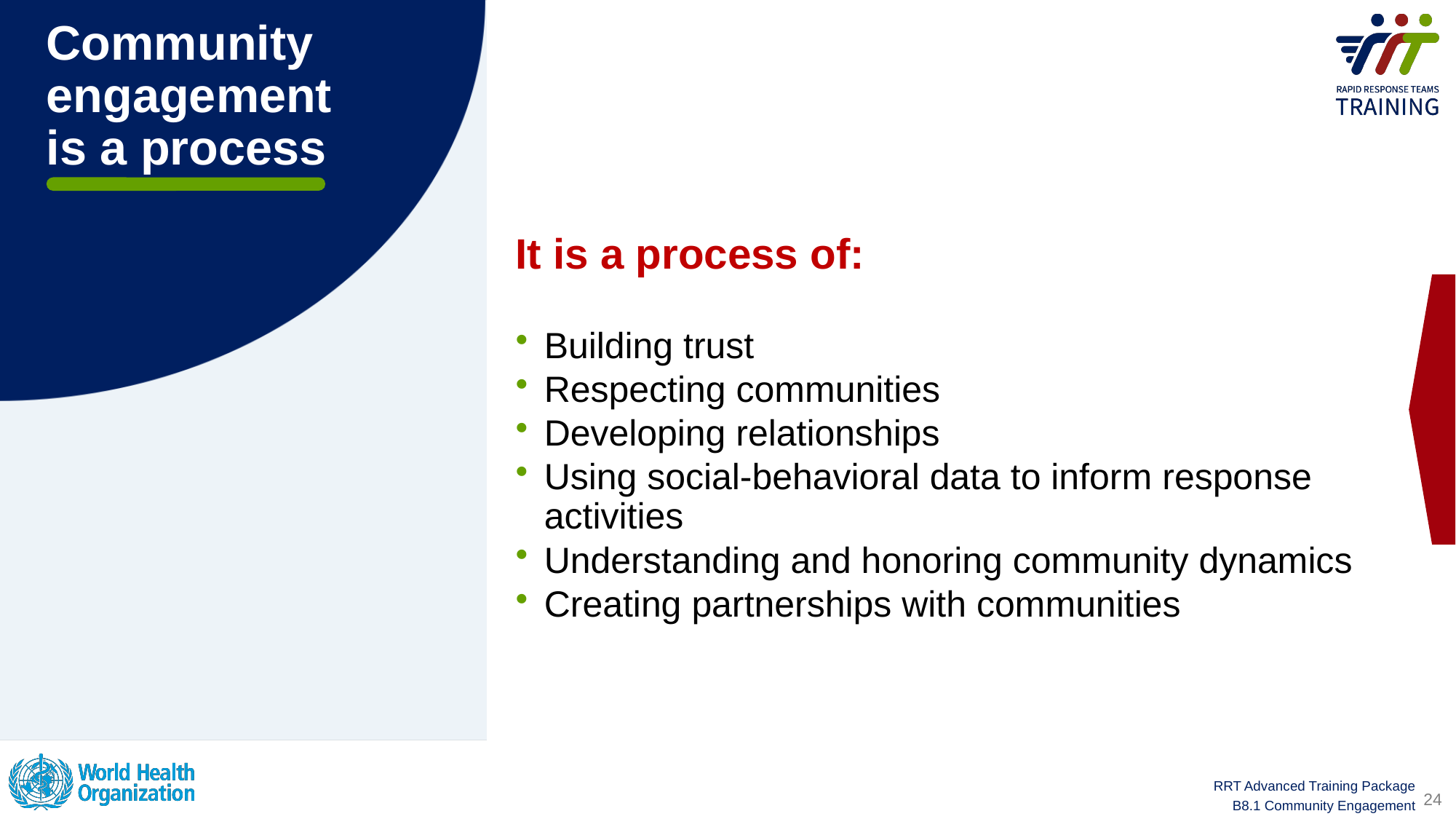

Community engagement
is a process

It is a process of:

Building trust
Respecting communities
Developing relationships
Using social-behavioral data to inform response activities
Understanding and honoring community dynamics
Creating partnerships with communities